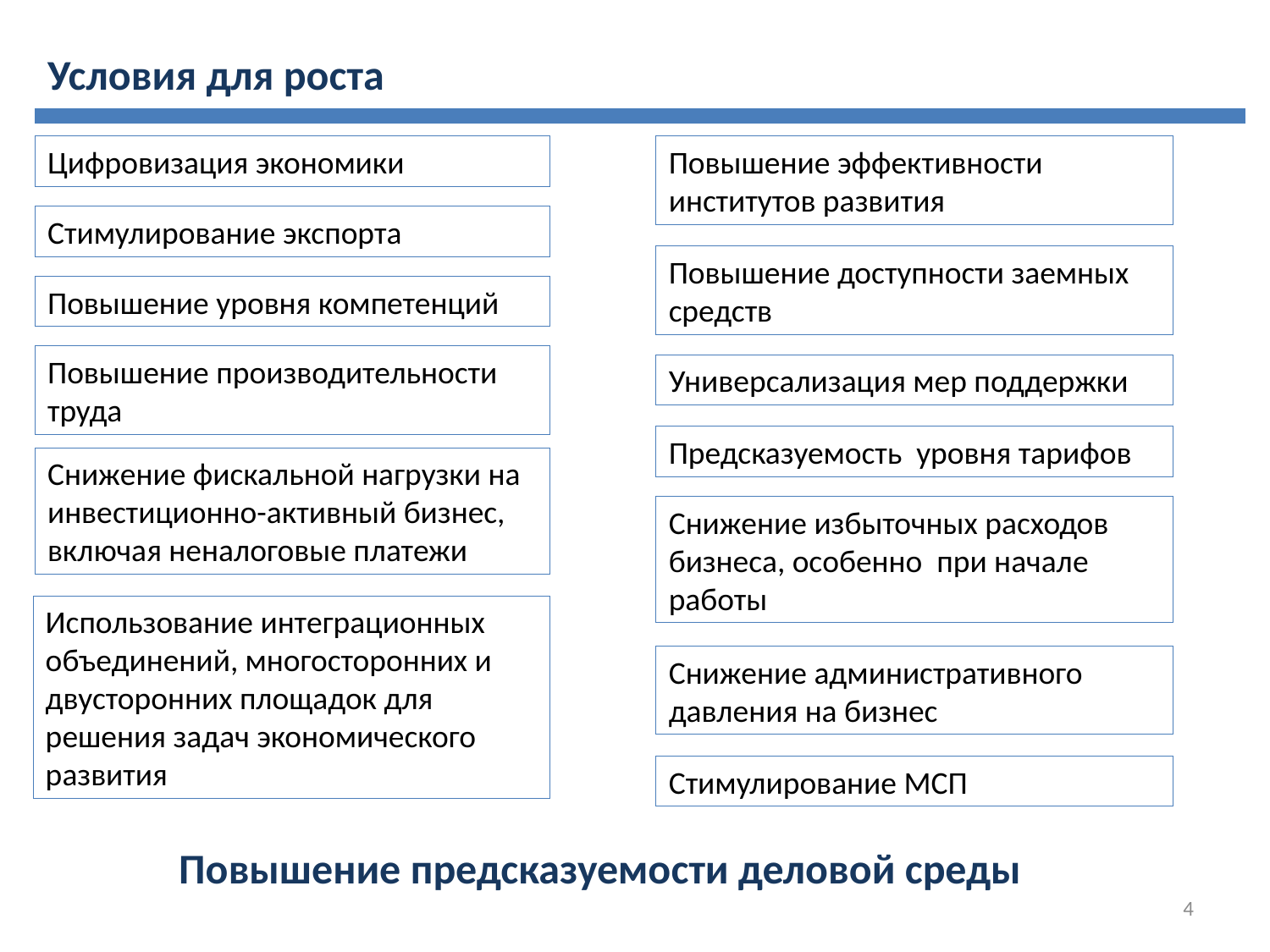

Условия для роста
Цифровизация экономики
Повышение эффективности институтов развития
Стимулирование экспорта
Повышение доступности заемных средств
Повышение уровня компетенций
Повышение производительности труда
Универсализация мер поддержки
Предсказуемость  уровня тарифов
Снижение фискальной нагрузки на инвестиционно-активный бизнес, включая неналоговые платежи
Снижение избыточных расходов бизнеса, особенно  при начале работы
Использование интеграционных объединений, многосторонних и двусторонних площадок для решения задач экономического развития
Снижение административного давления на бизнес
Стимулирование МСП
Повышение предсказуемости деловой среды
4